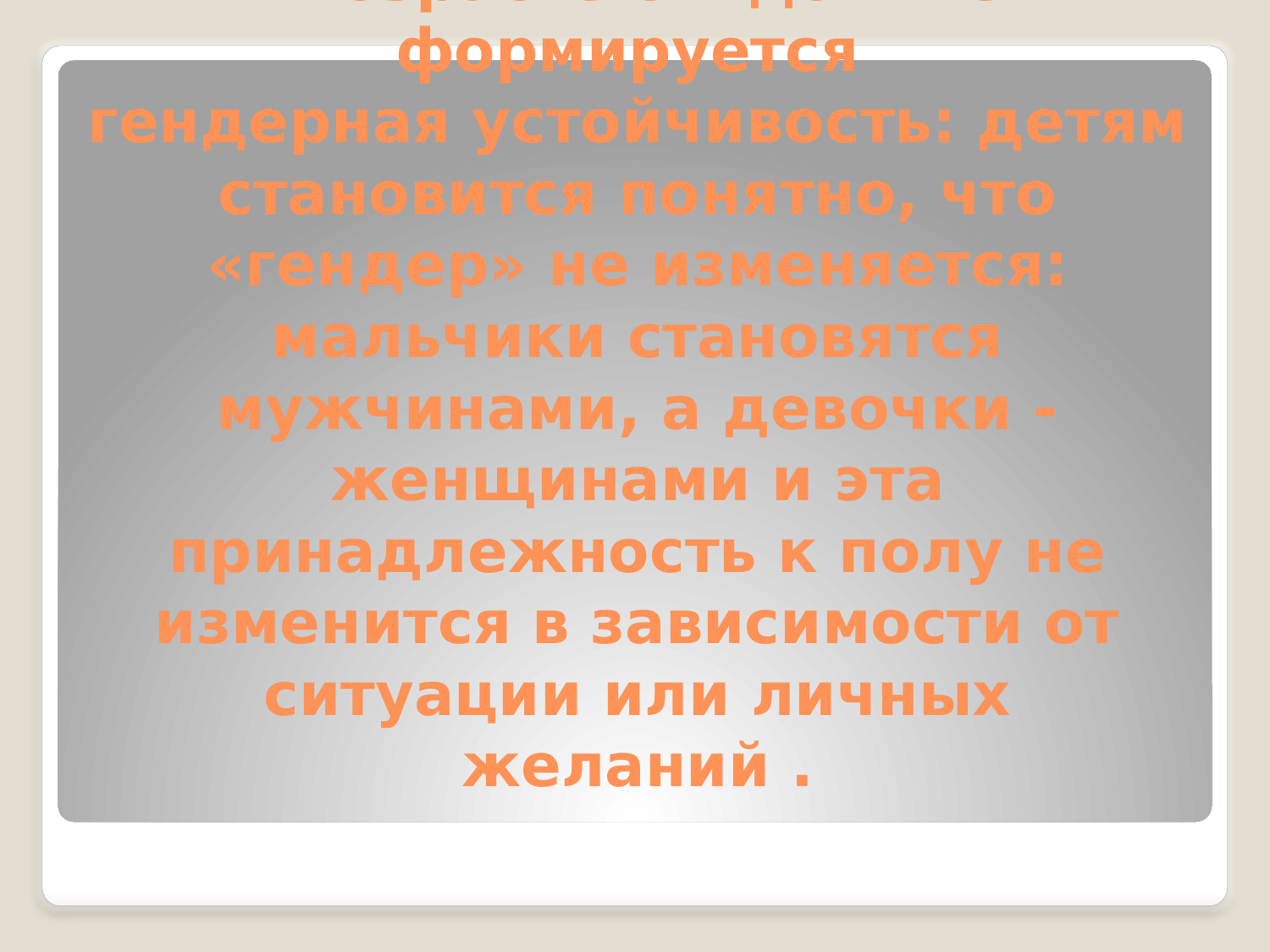

# В возрасте с 4 до 7 лет формируется гендерная устойчивость: детям становится понятно, что «гендер» не изменяется: мальчики становятся мужчинами, а девочки - женщинами и эта принадлежность к полу не изменится в зависимости от ситуации или личных желаний .